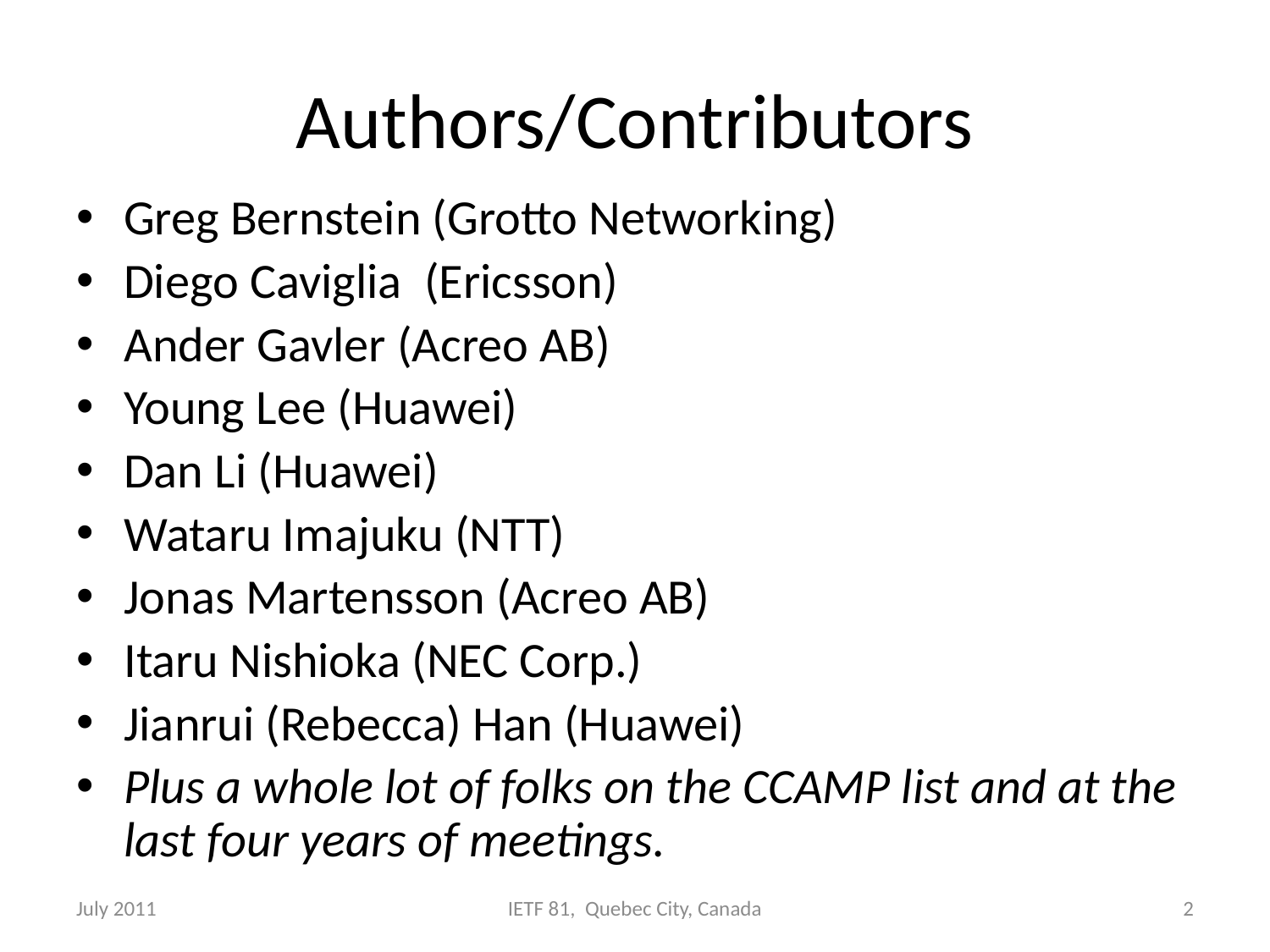

# Authors/Contributors
Greg Bernstein (Grotto Networking)
Diego Caviglia  (Ericsson)
Ander Gavler (Acreo AB)
Young Lee (Huawei)
Dan Li (Huawei)
Wataru Imajuku (NTT)
Jonas Martensson (Acreo AB)
Itaru Nishioka (NEC Corp.)
Jianrui (Rebecca) Han (Huawei)
Plus a whole lot of folks on the CCAMP list and at the last four years of meetings.
July 2011
IETF 81,  Quebec City, Canada
2